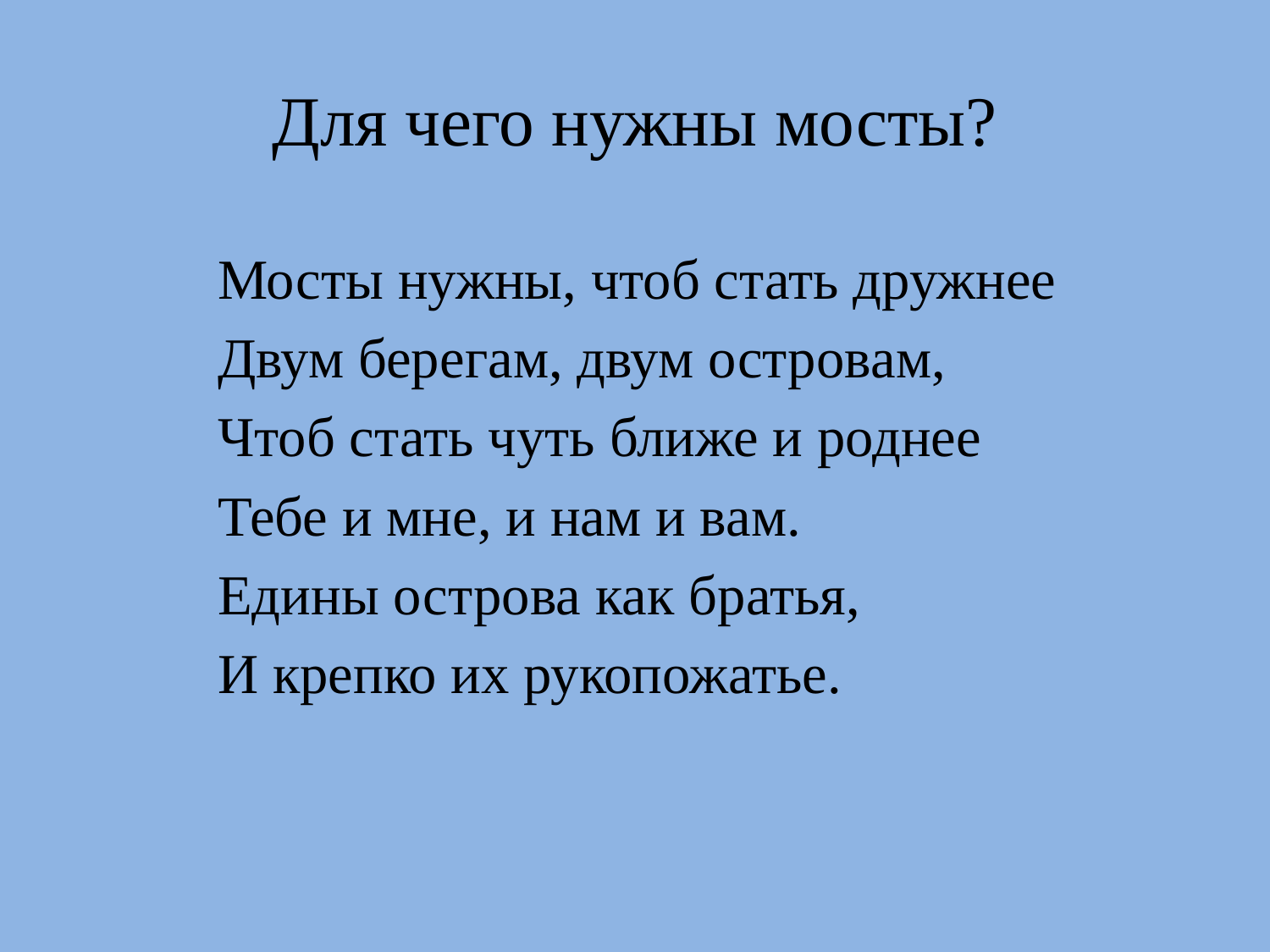

# Для чего нужны мосты?
Мосты нужны, чтоб стать дружнее
Двум берегам, двум островам,
Чтоб стать чуть ближе и роднее
Тебе и мне, и нам и вам.
Едины острова как братья,
И крепко их рукопожатье.